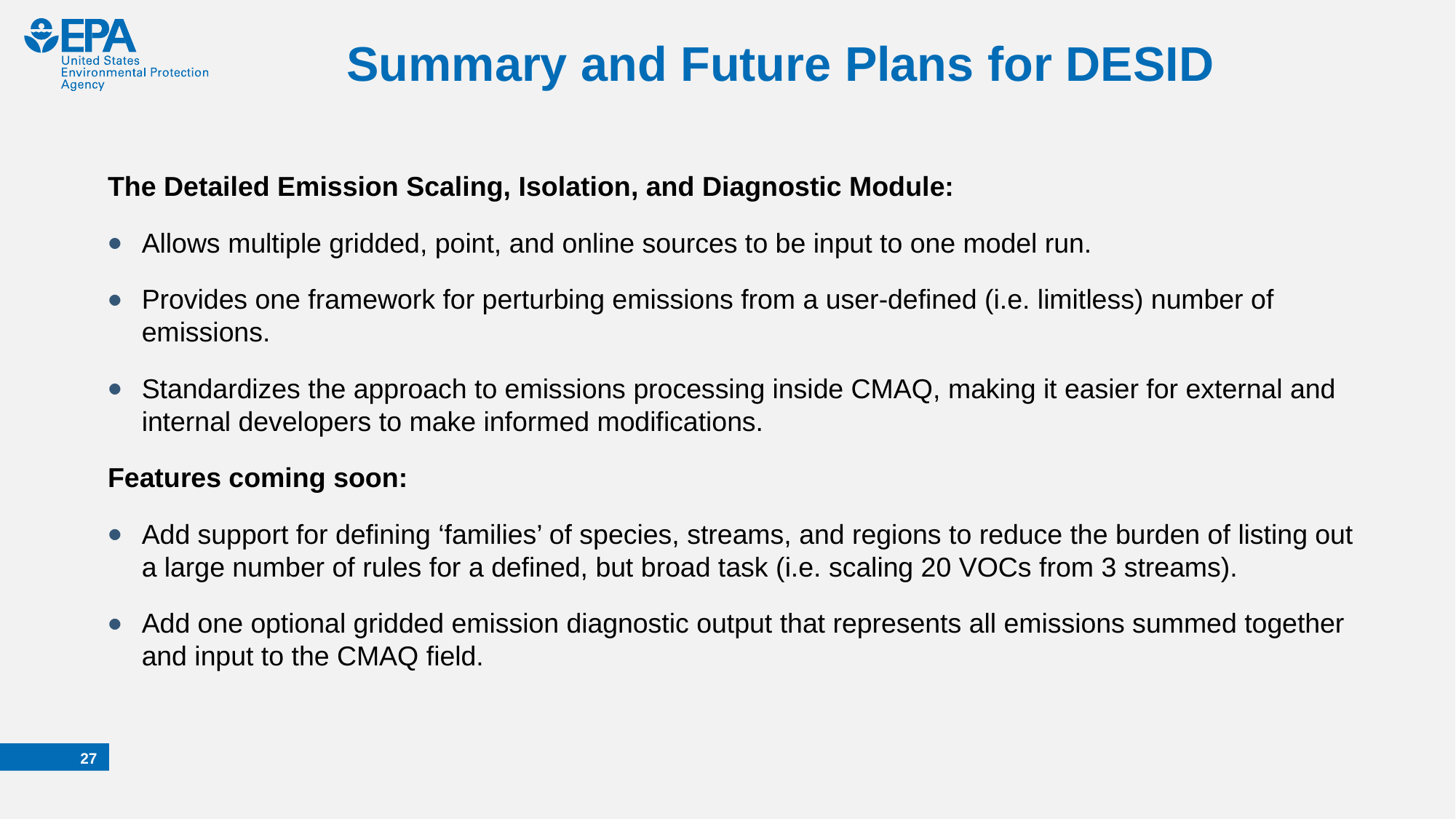

# Summary and Future Plans for DESID
The Detailed Emission Scaling, Isolation, and Diagnostic Module:
Allows multiple gridded, point, and online sources to be input to one model run.
Provides one framework for perturbing emissions from a user-defined (i.e. limitless) number of emissions.
Standardizes the approach to emissions processing inside CMAQ, making it easier for external and internal developers to make informed modifications.
Features coming soon:
Add support for defining ‘families’ of species, streams, and regions to reduce the burden of listing out a large number of rules for a defined, but broad task (i.e. scaling 20 VOCs from 3 streams).
Add one optional gridded emission diagnostic output that represents all emissions summed together and input to the CMAQ field.
27